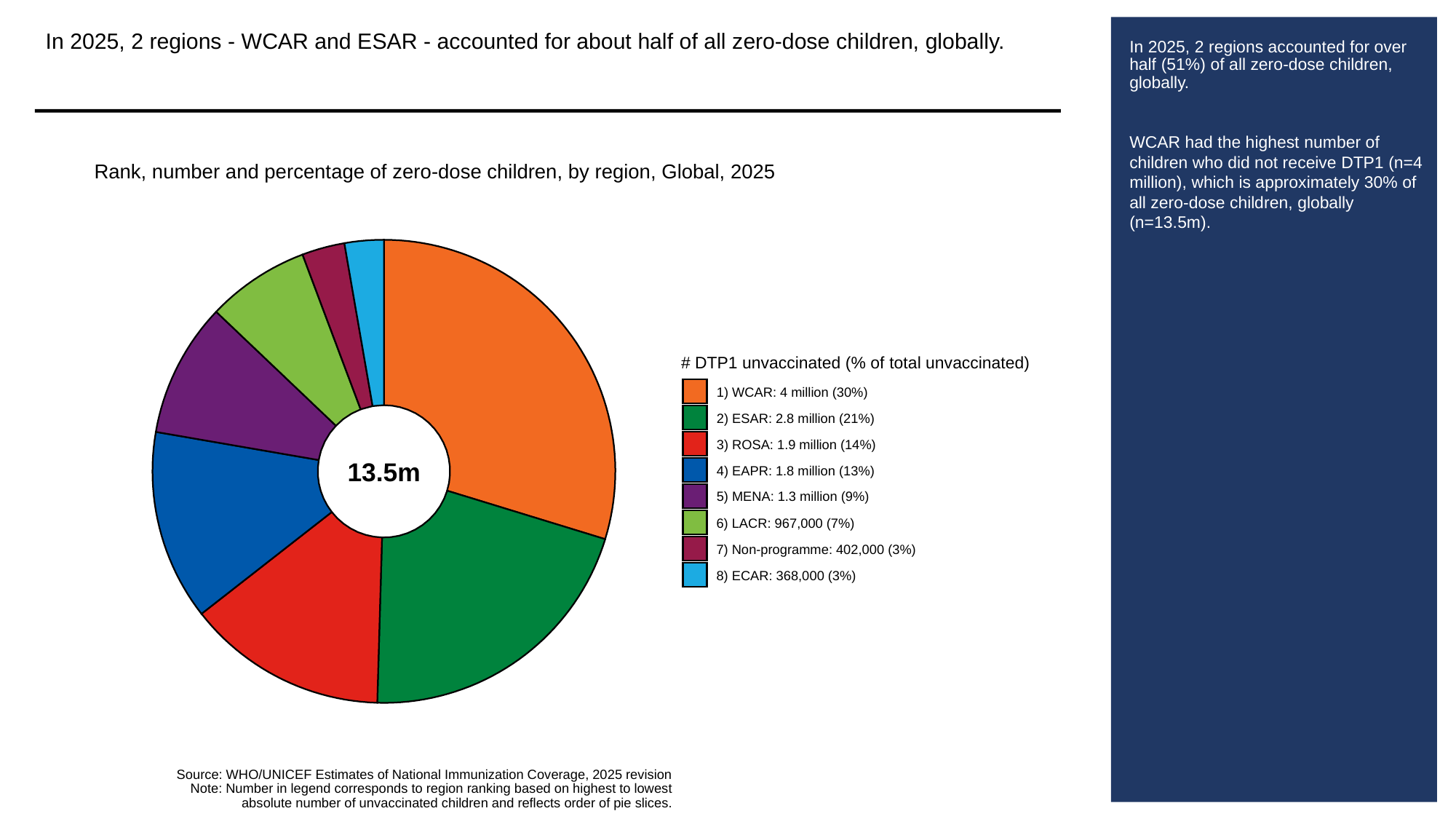

In 2025, 2 regions - WCAR and ESAR - accounted for about half of all zero-dose children, globally.
# In 2025, 2 regions accounted for over half (51%) of all zero-dose children, globally.

WCAR had the highest number of children who did not receive DTP1 (n=4 million), which is approximately 30% of all zero-dose children, globally (n=13.5m).

Rank, number and percentage of zero-dose children, by region, Global, 2025

# DTP1 unvaccinated (% of total unvaccinated)

1) WCAR: 4 million (30%)

2) ESAR: 2.8 million (21%)

3) ROSA: 1.9 million (14%)

13.5m
4) EAPR: 1.8 million (13%)

5) MENA: 1.3 million (9%)

6) LACR: 967,000 (7%)

7) Non-programme: 402,000 (3%)

8) ECAR: 368,000 (3%)
Source: WHO/UNICEF Estimates of National Immunization Coverage, 2025 revision
Note: Number in legend corresponds to region ranking based on highest to lowest
absolute number of unvaccinated children and reflects order of pie slices.